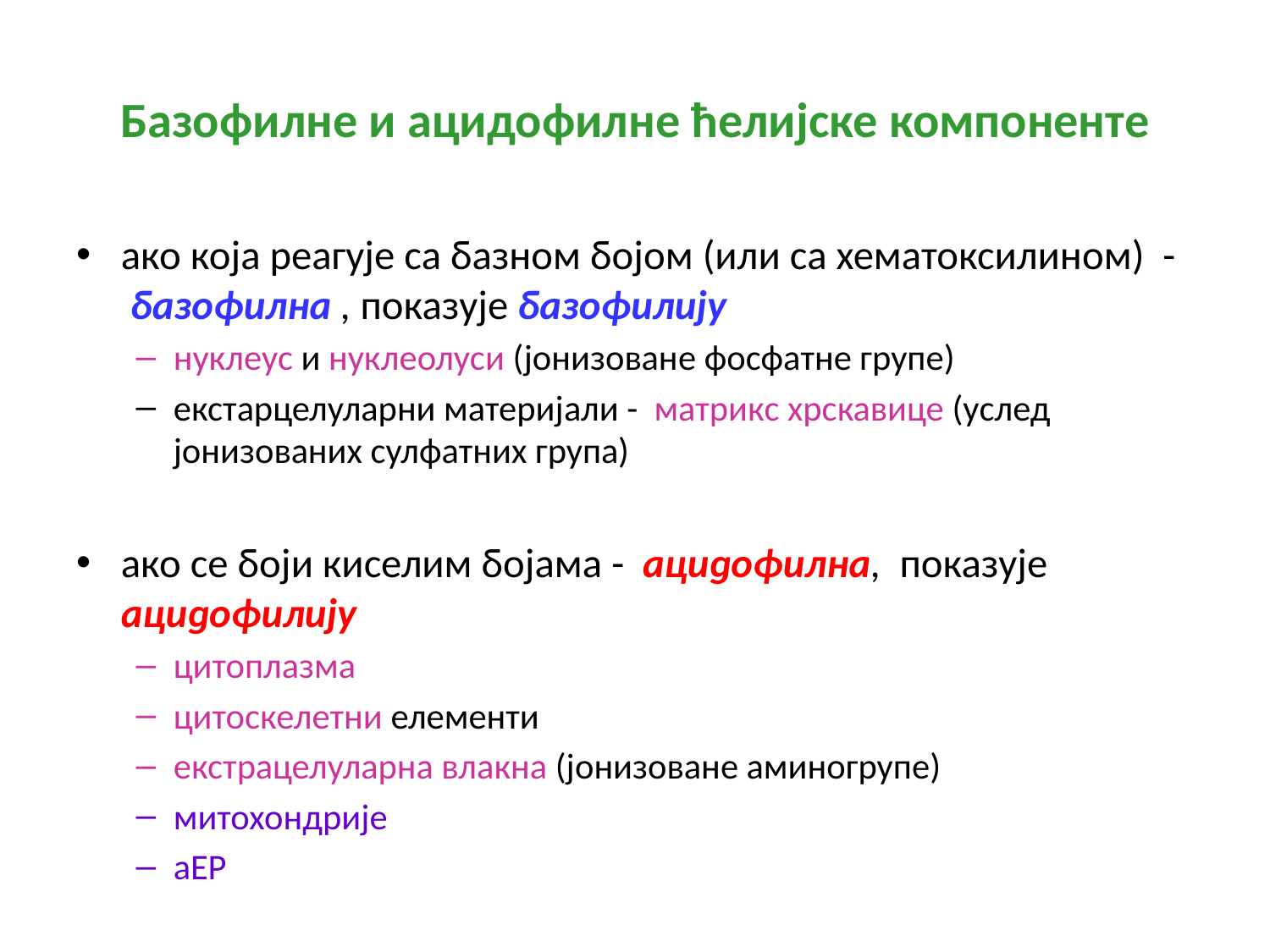

# Базофилне и ацидофилне ћелијске компоненте
ако која реагује са базном бојом (или са хематоксилином)  -   базофилна , показује базофилију
нуклеус и нуклеолуси (јонизоване фосфатне групе)
екстарцелуларни материјали -  матрикс хрскавице (услед јонизованих сулфатних група)

ако се боји киселим бојама -  ацидофилна,  показује ацидофилију
цитоплазма
цитоскелетни елементи
екстрацелуларна влакна (јонизоване аминогрупе)
митохондрије
аЕР